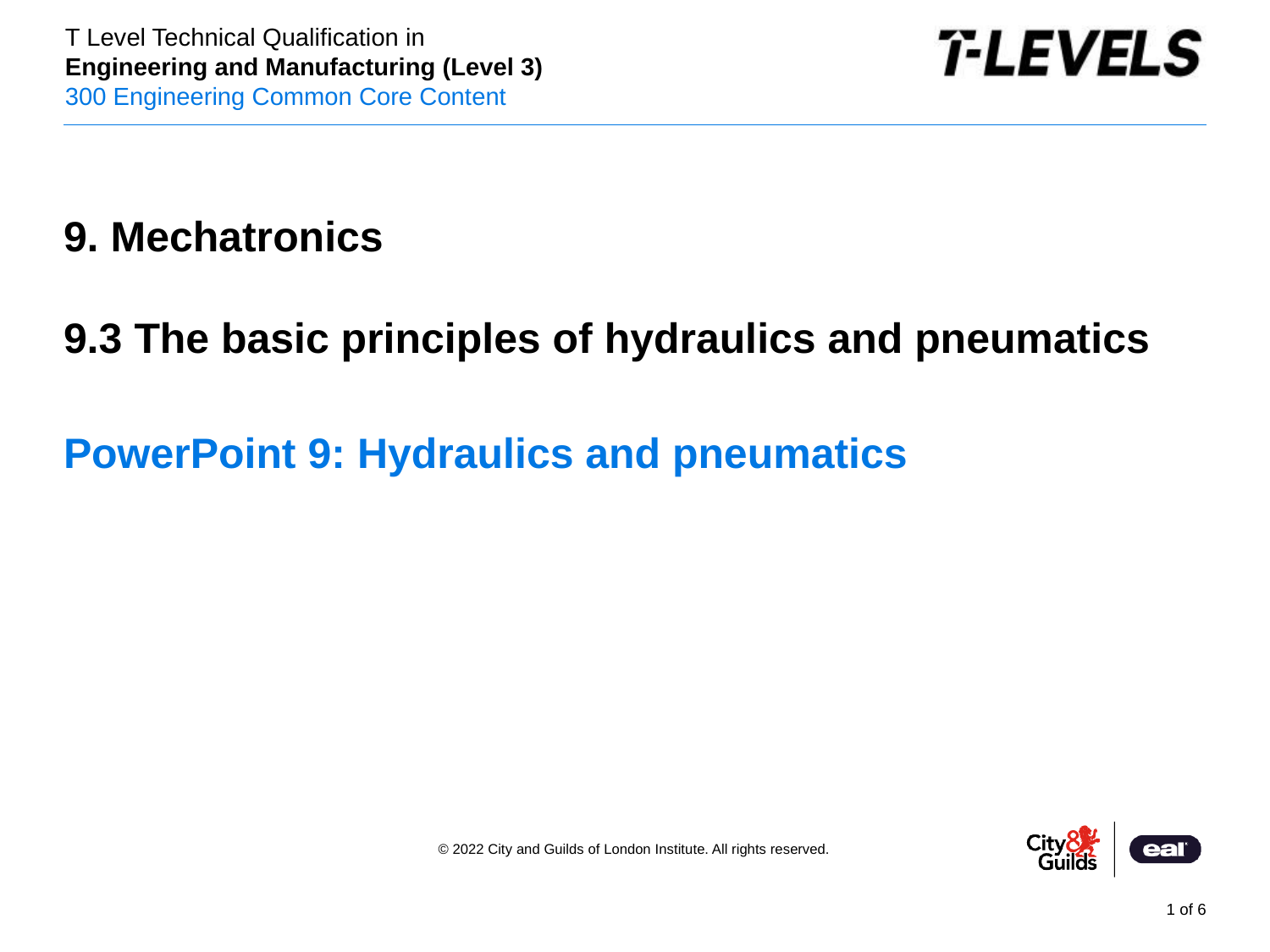

PowerPoint presentation
9. Mechatronics

9.3 The basic principles of hydraulics and pneumatics
# PowerPoint 9: Hydraulics and pneumatics